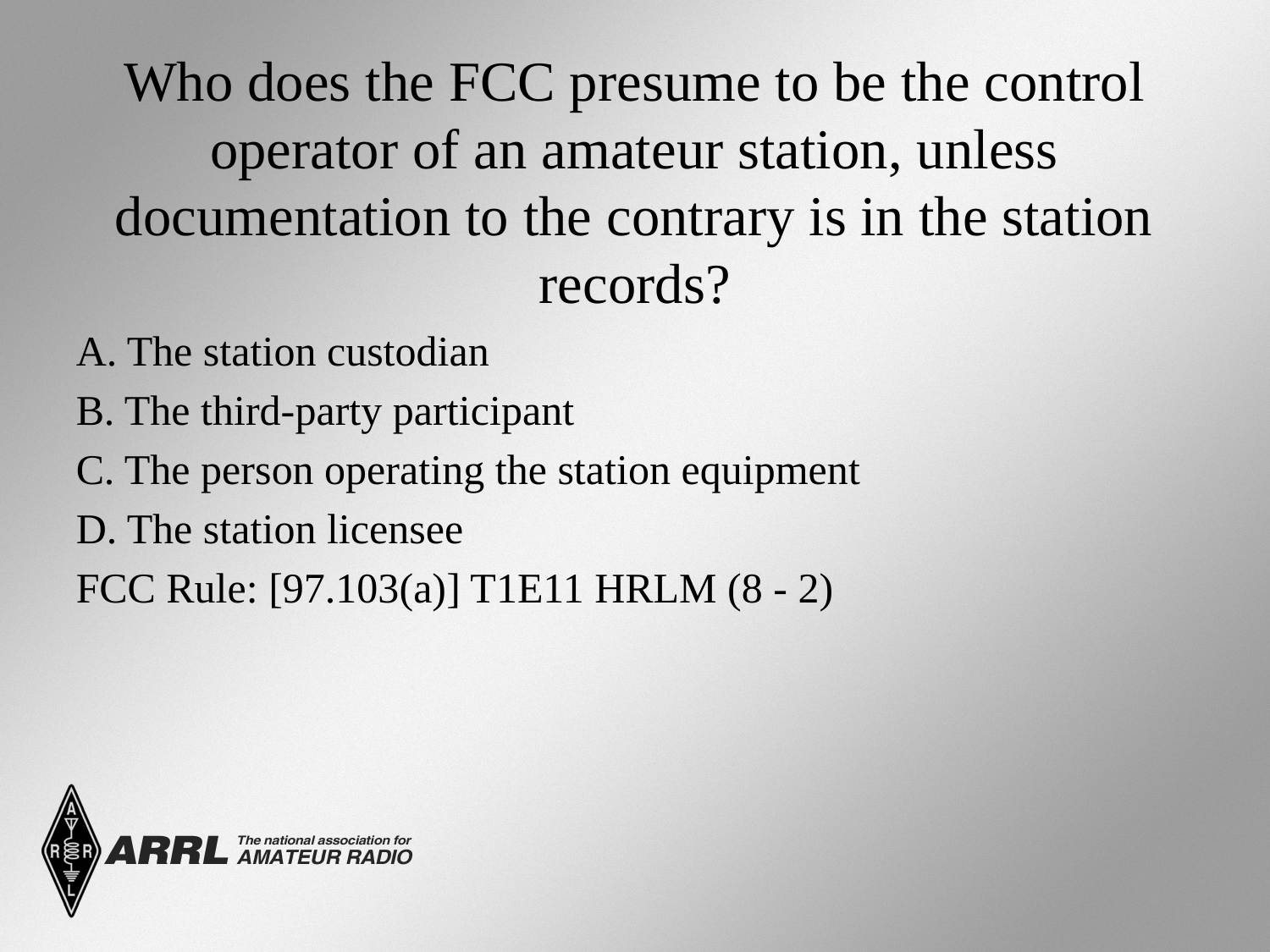

# Who does the FCC presume to be the control operator of an amateur station, unless documentation to the contrary is in the station records?
A. The station custodian
B. The third-party participant
C. The person operating the station equipment
D. The station licensee
FCC Rule: [97.103(a)] T1E11 HRLM (8 - 2)